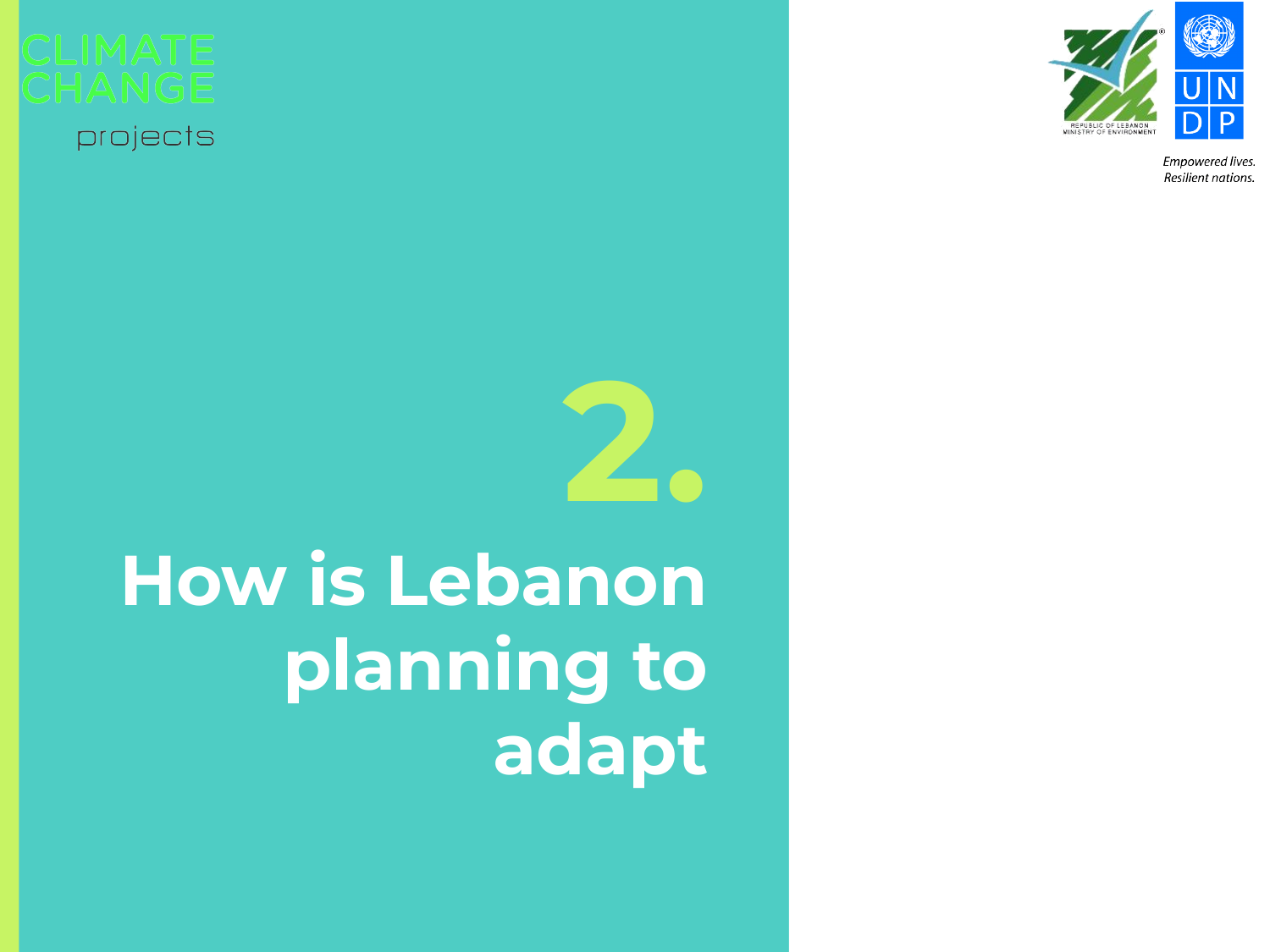

# 2.
How is Lebanon planning to adapt